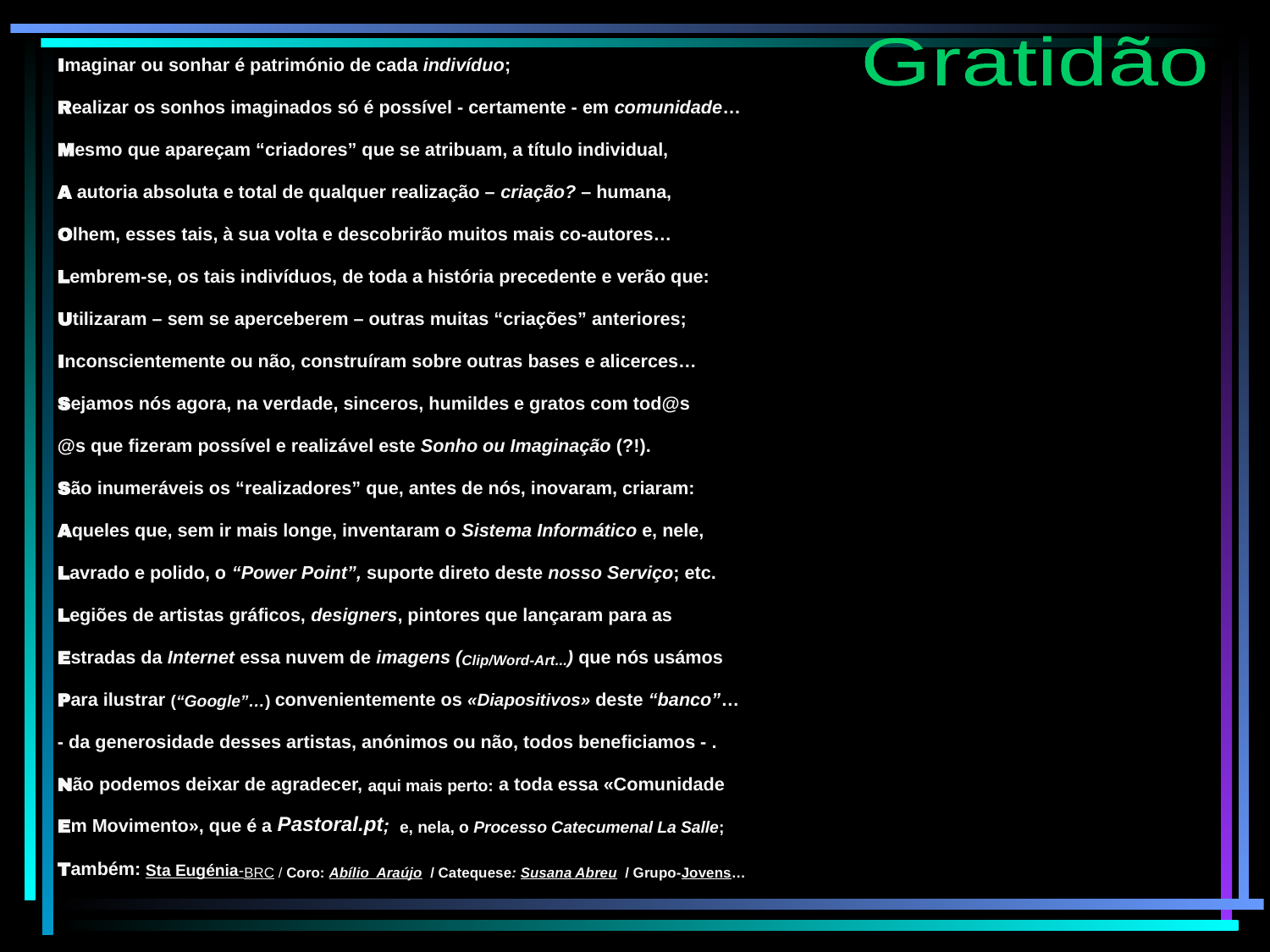

Gratidão
Imaginar ou sonhar é património de cada indivíduo;
Realizar os sonhos imaginados só é possível - certamente - em comunidade…
Mesmo que apareçam “criadores” que se atribuam, a título individual,
A autoria absoluta e total de qualquer realização – criação? – humana,
Olhem, esses tais, à sua volta e descobrirão muitos mais co-autores…
Lembrem-se, os tais indivíduos, de toda a história precedente e verão que:
Utilizaram – sem se aperceberem – outras muitas “criações” anteriores;
Inconscientemente ou não, construíram sobre outras bases e alicerces…
Sejamos nós agora, na verdade, sinceros, humildes e gratos com tod@s
@s que fizeram possível e realizável este Sonho ou Imaginação (?!).
São inumeráveis os “realizadores” que, antes de nós, inovaram, criaram:
Aqueles que, sem ir mais longe, inventaram o Sistema Informático e, nele,
Lavrado e polido, o “Power Point”, suporte direto deste nosso Serviço; etc.
Legiões de artistas gráficos, designers, pintores que lançaram para as
Estradas da Internet essa nuvem de imagens (Clip/Word-Art...) que nós usámos
Para ilustrar (“Google”…) convenientemente os «Diapositivos» deste “banco”…
- da generosidade desses artistas, anónimos ou não, todos beneficiamos - .
Não podemos deixar de agradecer, aqui mais perto: a toda essa «Comunidade
Em Movimento», que é a Pastoral.pt;  e, nela, o Processo Catecumenal La Salle;
Também: Sta Eugénia-BRC / Coro: Abílio  Araújo  / Catequese: Susana Abreu  / Grupo-Jovens…